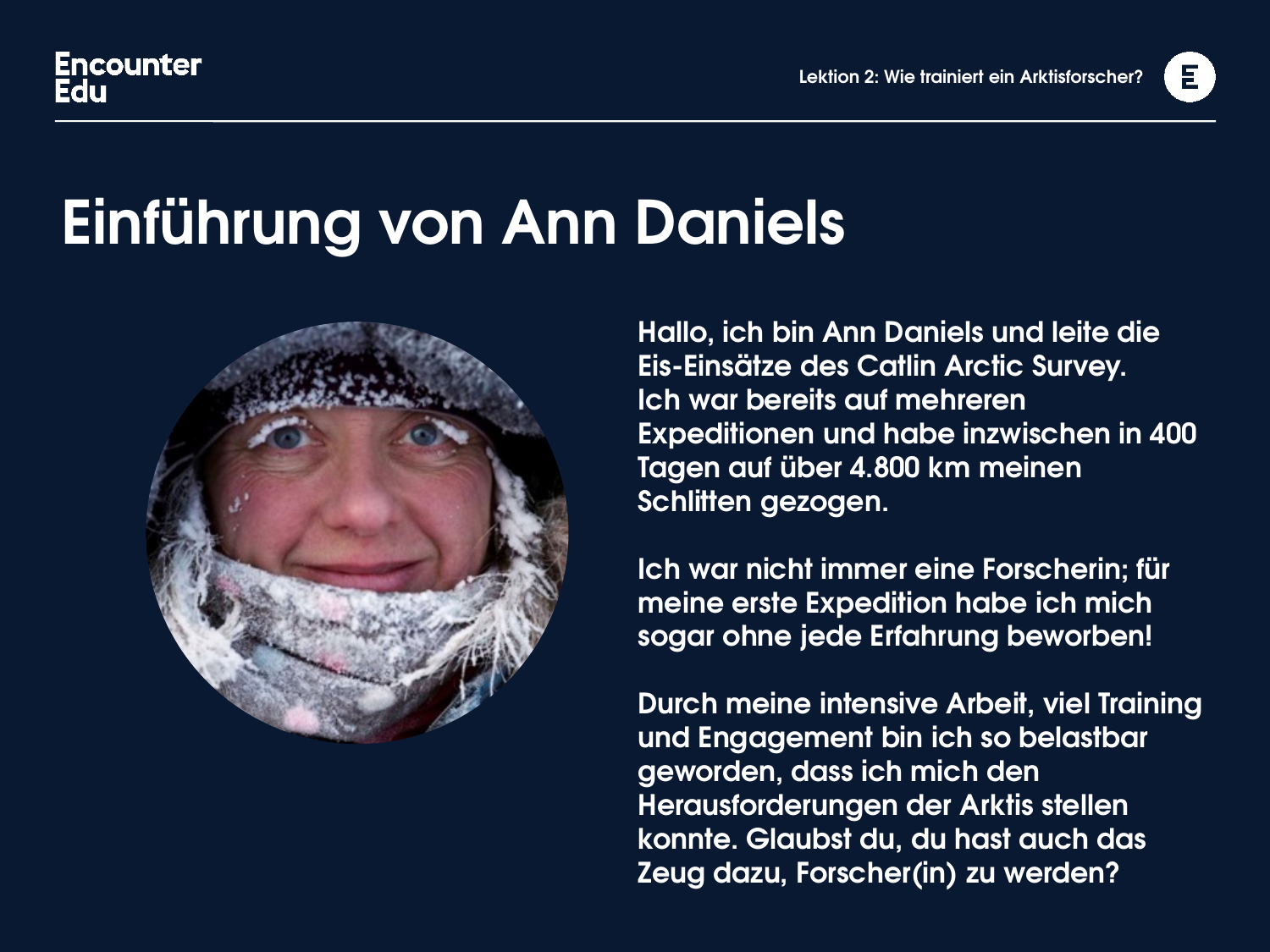

# Lektion 2: Wie trainiert ein Arktisforscher?
Einführung von Ann Daniels
Hallo, ich bin Ann Daniels und leite die Eis-Einsätze des Catlin Arctic Survey.
Ich war bereits auf mehreren Expeditionen und habe inzwischen in 400 Tagen auf über 4.800 km meinen Schlitten gezogen.
Ich war nicht immer eine Forscherin; für meine erste Expedition habe ich mich sogar ohne jede Erfahrung beworben!
Durch meine intensive Arbeit, viel Training und Engagement bin ich so belastbar geworden, dass ich mich den Herausforderungen der Arktis stellen konnte. Glaubst du, du hast auch das Zeug dazu, Forscher(in) zu werden?